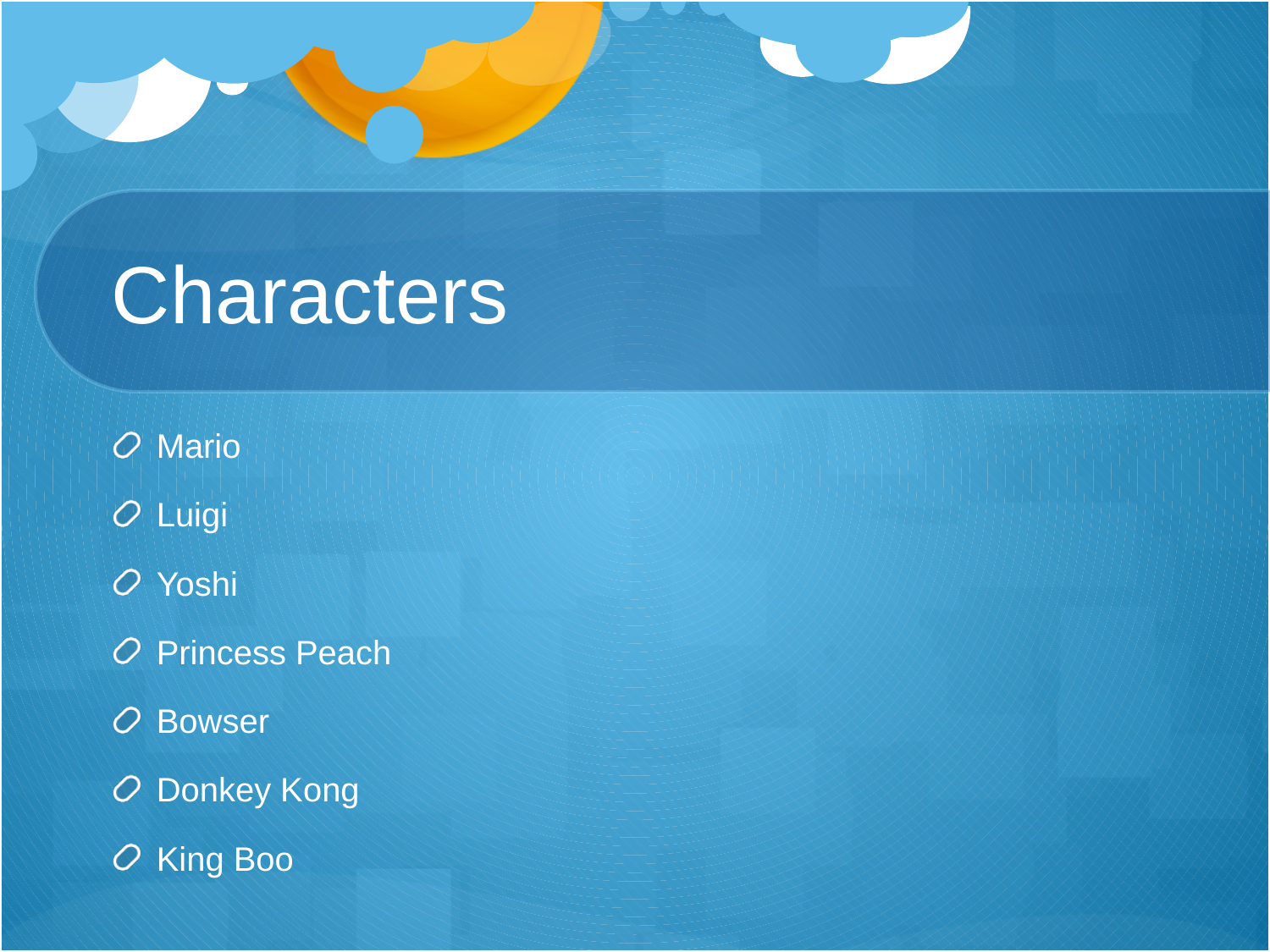

# Characters
Mario
Luigi
Yoshi
Princess Peach
Bowser
Donkey Kong
King Boo